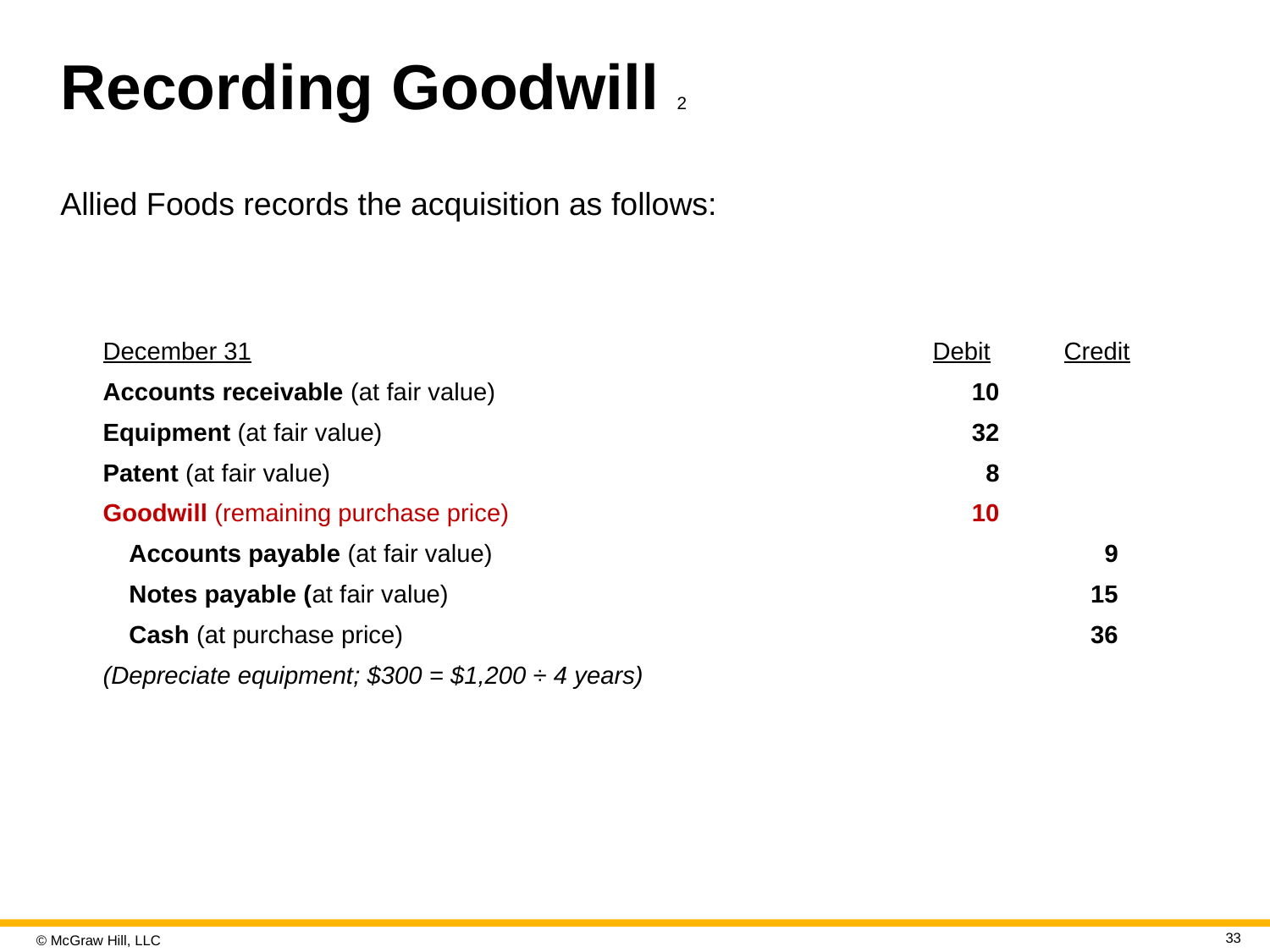

# Recording Goodwill 2
Allied Foods records the acquisition as follows:
| December 31 | Debit | Credit |
| --- | --- | --- |
| Accounts receivable (at fair value) | 10 |  |
| Equipment (at fair value) | 32 |  |
| Patent (at fair value) | 8 |  |
| Goodwill (remaining purchase price) | 10 |  |
| Accounts payable (at fair value) |  | 9 |
| Notes payable (at fair value) |  | 15 |
| Cash (at purchase price) |  | 36 |
| (Depreciate equipment; $300 = $1,200 ÷ 4 years) |  |  |
33